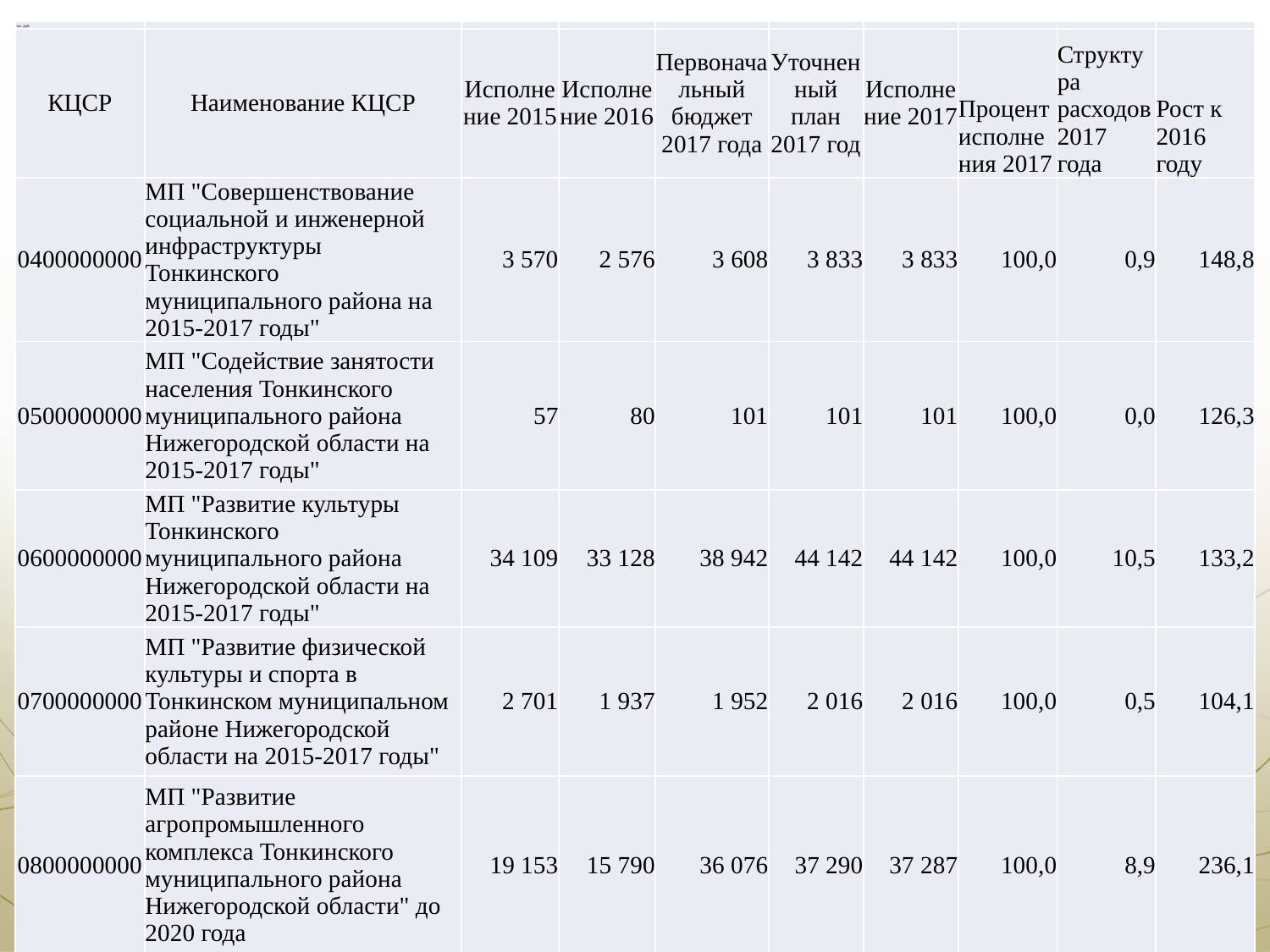

| тыс. руб. |  |  |  |  |  |  |  |  |  |
| --- | --- | --- | --- | --- | --- | --- | --- | --- | --- |
| КЦСР | Наименование КЦСР | Исполнение 2015 | Исполнение 2016 | Первоначальный бюджет 2017 года | Уточненный план 2017 год | Исполнение 2017 | Процент исполнения 2017 | Структура расходов 2017 года | Рост к 2016 году |
| 0400000000 | МП "Совершенствование социальной и инженерной инфраструктуры Тонкинского муниципального района на 2015-2017 годы" | 3 570 | 2 576 | 3 608 | 3 833 | 3 833 | 100,0 | 0,9 | 148,8 |
| 0500000000 | МП "Содействие занятости населения Тонкинского муниципального района Нижегородской области на 2015-2017 годы" | 57 | 80 | 101 | 101 | 101 | 100,0 | 0,0 | 126,3 |
| 0600000000 | МП "Развитие культуры Тонкинского муниципального района Нижегородской области на 2015-2017 годы" | 34 109 | 33 128 | 38 942 | 44 142 | 44 142 | 100,0 | 10,5 | 133,2 |
| 0700000000 | МП "Развитие физической культуры и спорта в Тонкинском муниципальном районе Нижегородской области на 2015-2017 годы" | 2 701 | 1 937 | 1 952 | 2 016 | 2 016 | 100,0 | 0,5 | 104,1 |
| 0800000000 | МП "Развитие агропромышленного комплекса Тонкинского муниципального района Нижегородской области" до 2020 года | 19 153 | 15 790 | 36 076 | 37 290 | 37 287 | 100,0 | 8,9 | 236,1 |

26